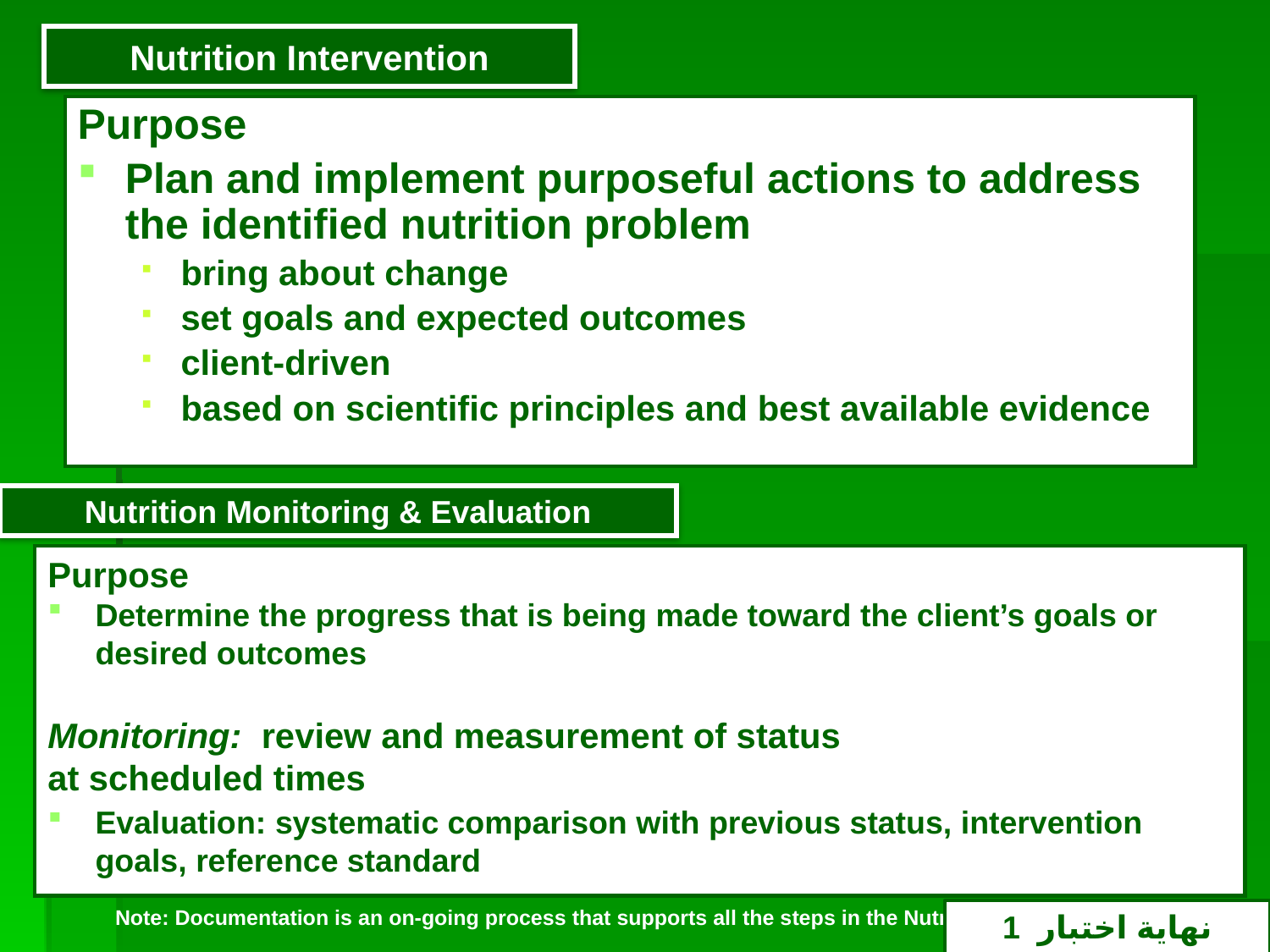

# Nutrition Intervention
Purpose
Plan and implement purposeful actions to address the identified nutrition problem
bring about change
set goals and expected outcomes
client-driven
based on scientific principles and best available evidence
Nutrition Monitoring & Evaluation
Purpose
Determine the progress that is being made toward the client’s goals or desired outcomes

Monitoring:  review and measurement of status
at scheduled times
Evaluation: systematic comparison with previous status, intervention goals, reference standard
نهاية اختبار  1 ( 2016)
Note: Documentation is an on-going process that supports all the steps in the Nutrition Care Process